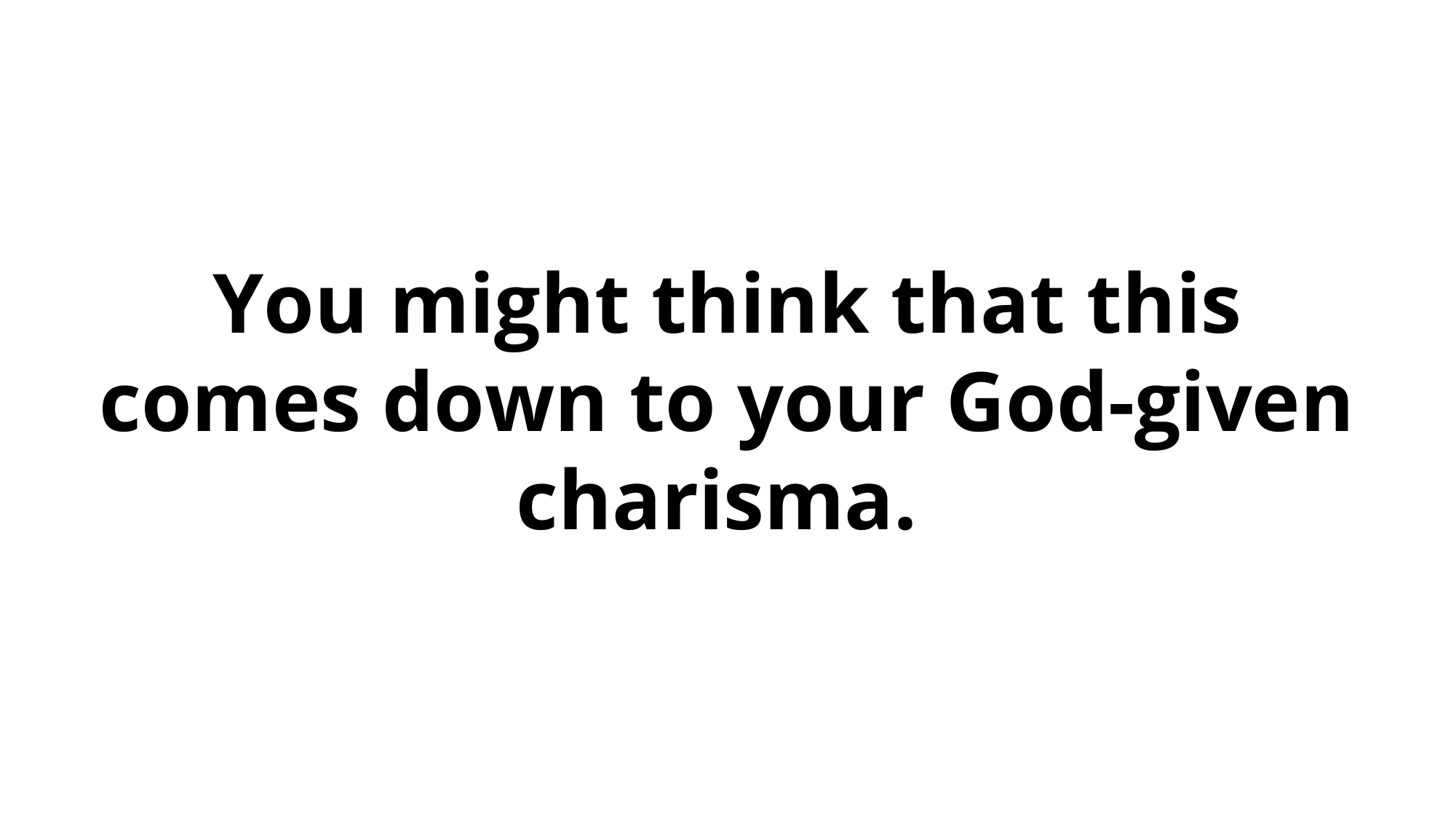

You might think that this comes down to your God-given charisma.